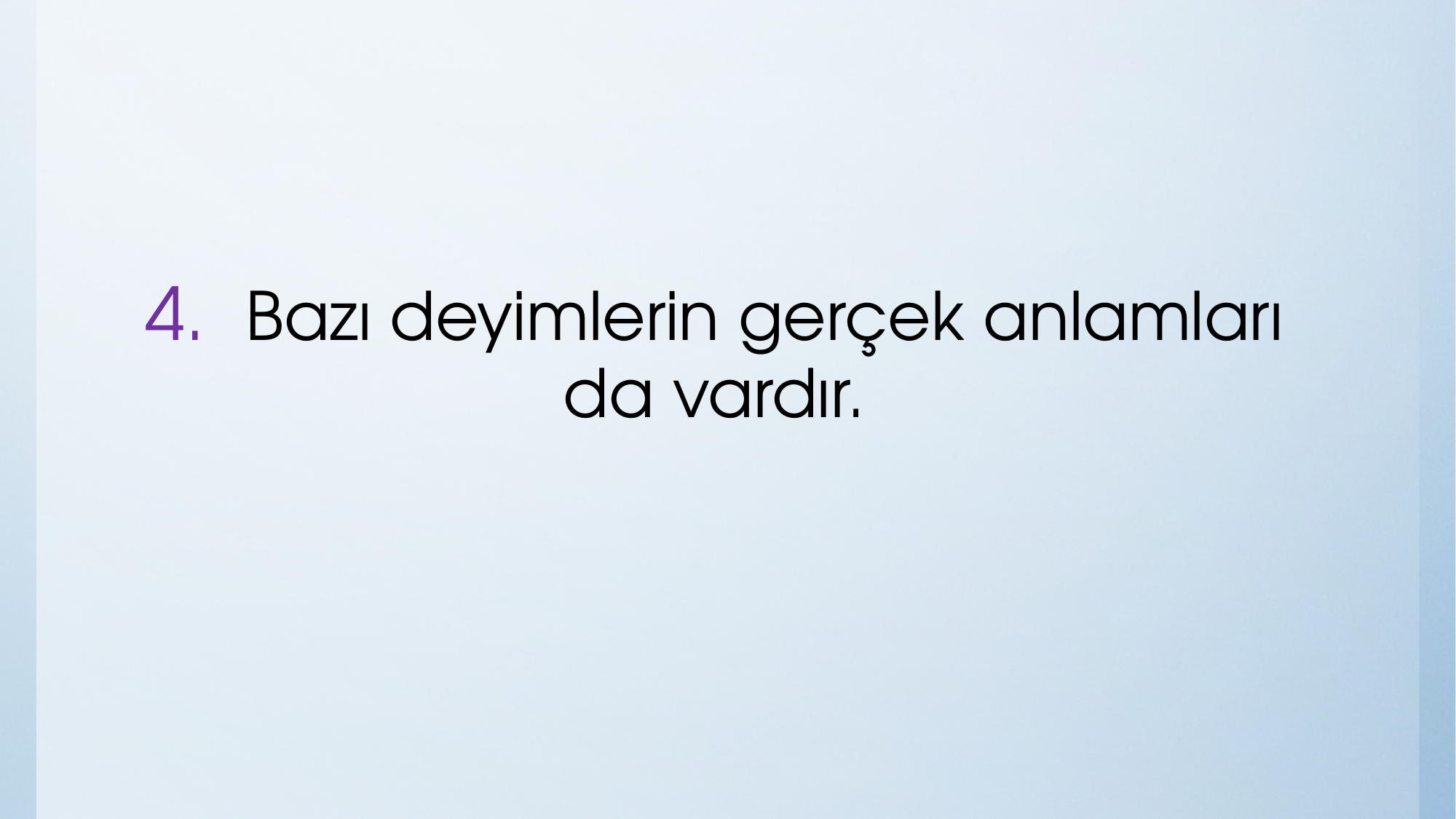

#

4.  Bazı deyimlerin gerçek anlamları da vardır.